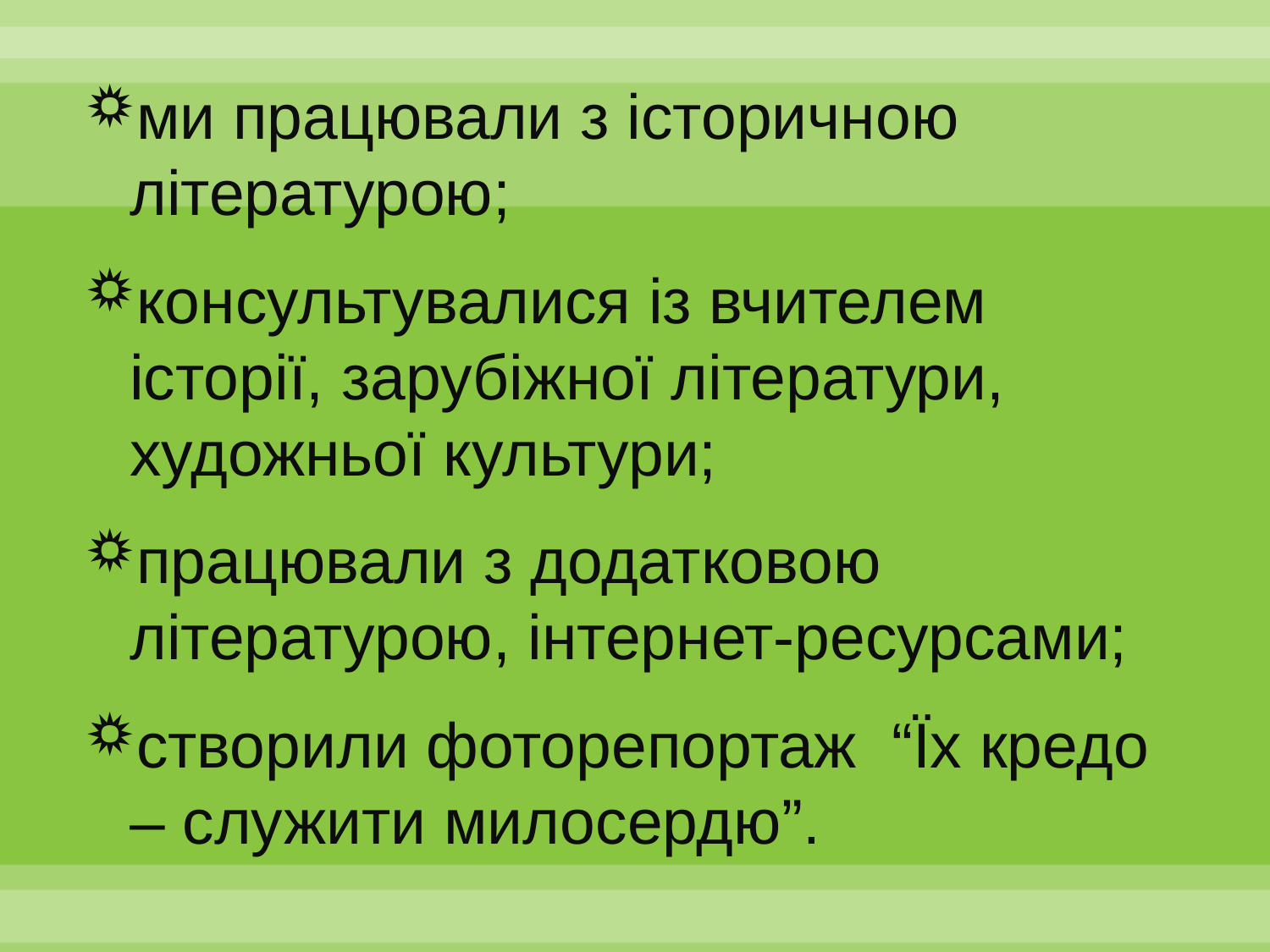

ми працювали з історичною літературою;
консультувалися із вчителем історії, зарубіжної літератури, художньої культури;
працювали з додатковою літературою, інтернет-ресурсами;
створили фоторепортаж  “Їх кредо – служити милосердю”.